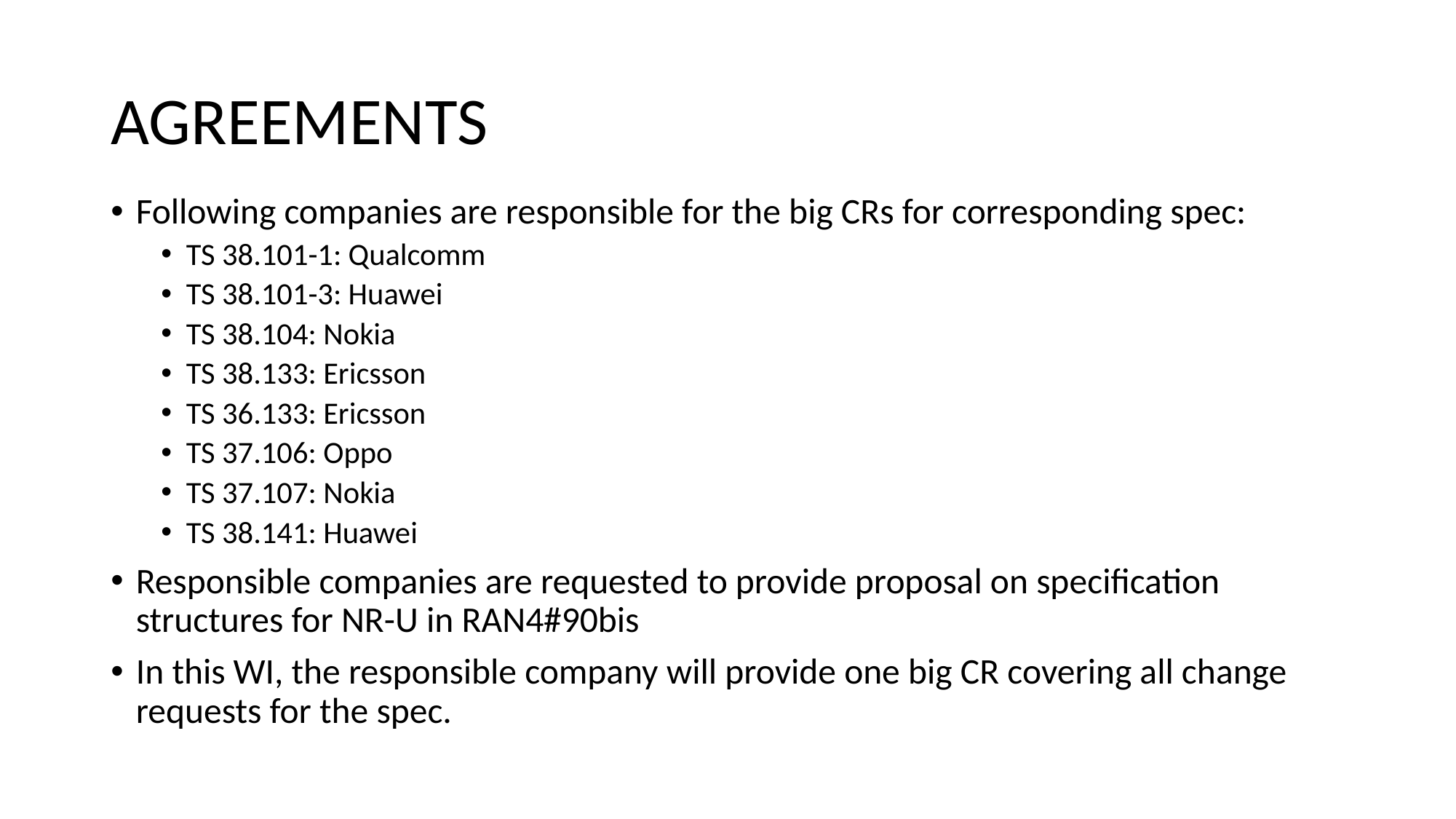

# AGREEMENTS
Following companies are responsible for the big CRs for corresponding spec:
TS 38.101-1: Qualcomm
TS 38.101-3: Huawei
TS 38.104: Nokia
TS 38.133: Ericsson
TS 36.133: Ericsson
TS 37.106: Oppo
TS 37.107: Nokia
TS 38.141: Huawei
Responsible companies are requested to provide proposal on specification structures for NR-U in RAN4#90bis
In this WI, the responsible company will provide one big CR covering all change requests for the spec.